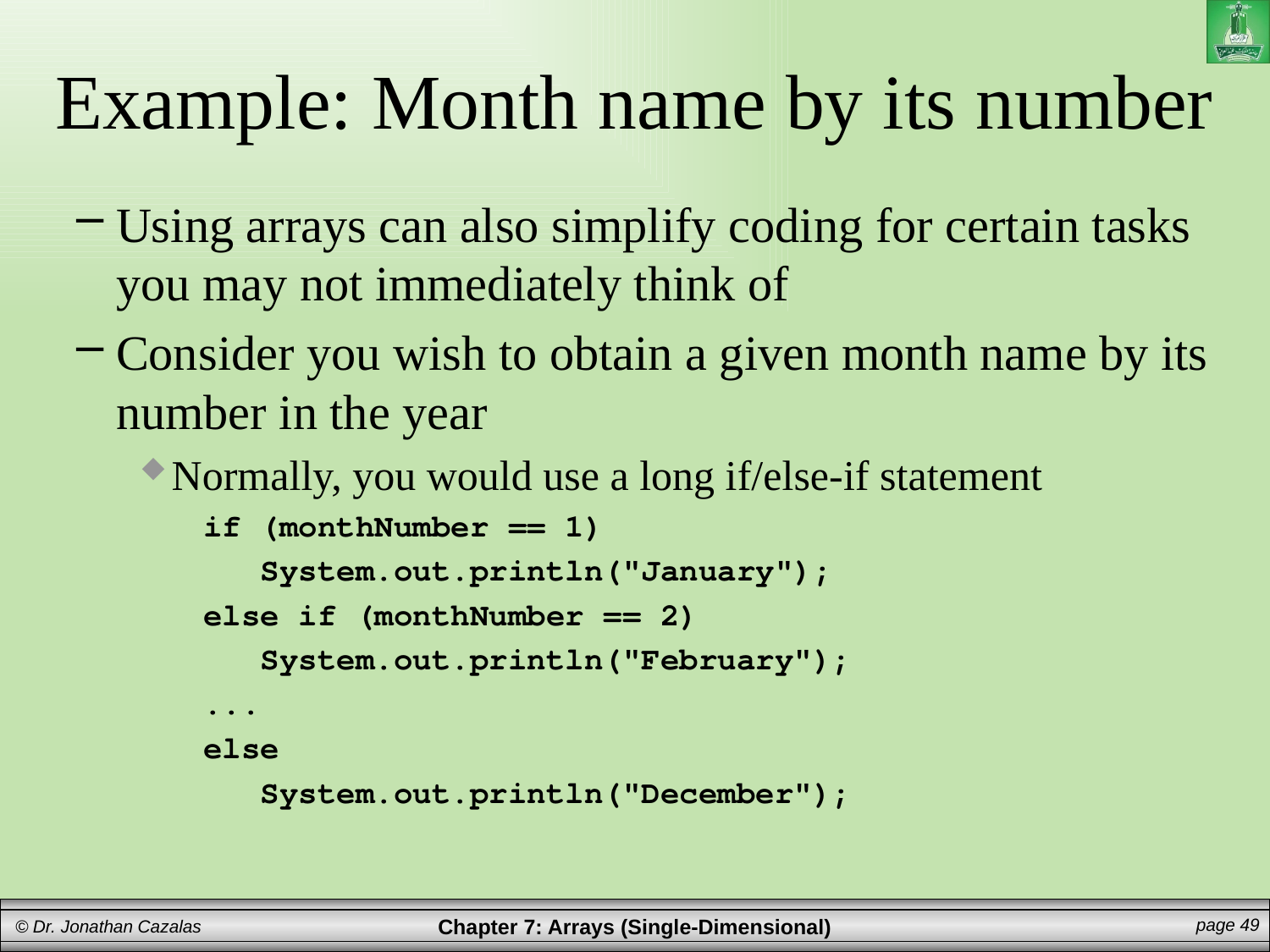

# Example: Month name by its number
Using arrays can also simplify coding for certain tasks you may not immediately think of
Consider you wish to obtain a given month name by its number in the year
Normally, you would use a long if/else-if statement
if (monthNumber == 1)
   System.out.println("January");
else if (monthNumber == 2)
   System.out.println("February");
...
else
   System.out.println("December");